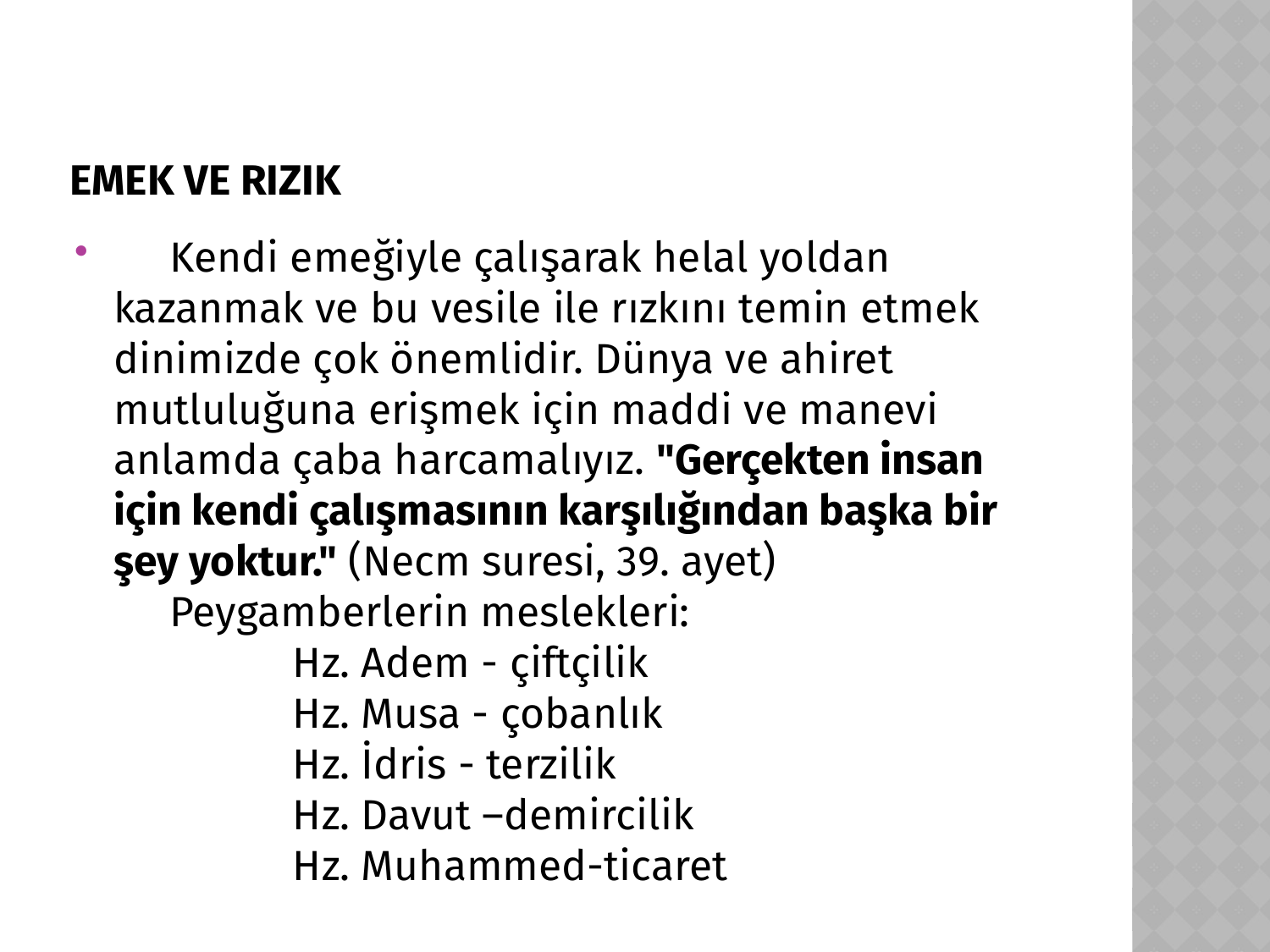

# EMEK VE RIZIK
     Kendi emeğiyle çalışarak helal yoldan kazanmak ve bu vesile ile rızkını temin etmek dinimizde çok önemlidir. Dünya ve ahiret mutluluğuna erişmek için maddi ve manevi anlamda çaba harcamalıyız. "Gerçekten insan için kendi çalışmasının karşılığından başka bir şey yoktur." (Necm suresi, 39. ayet)
     Peygamberlerin meslekleri:
                Hz. Adem - çiftçilik
                Hz. Musa - çobanlık
                Hz. İdris - terzilik
                Hz. Davut –demircilik
                Hz. Muhammed-ticaret